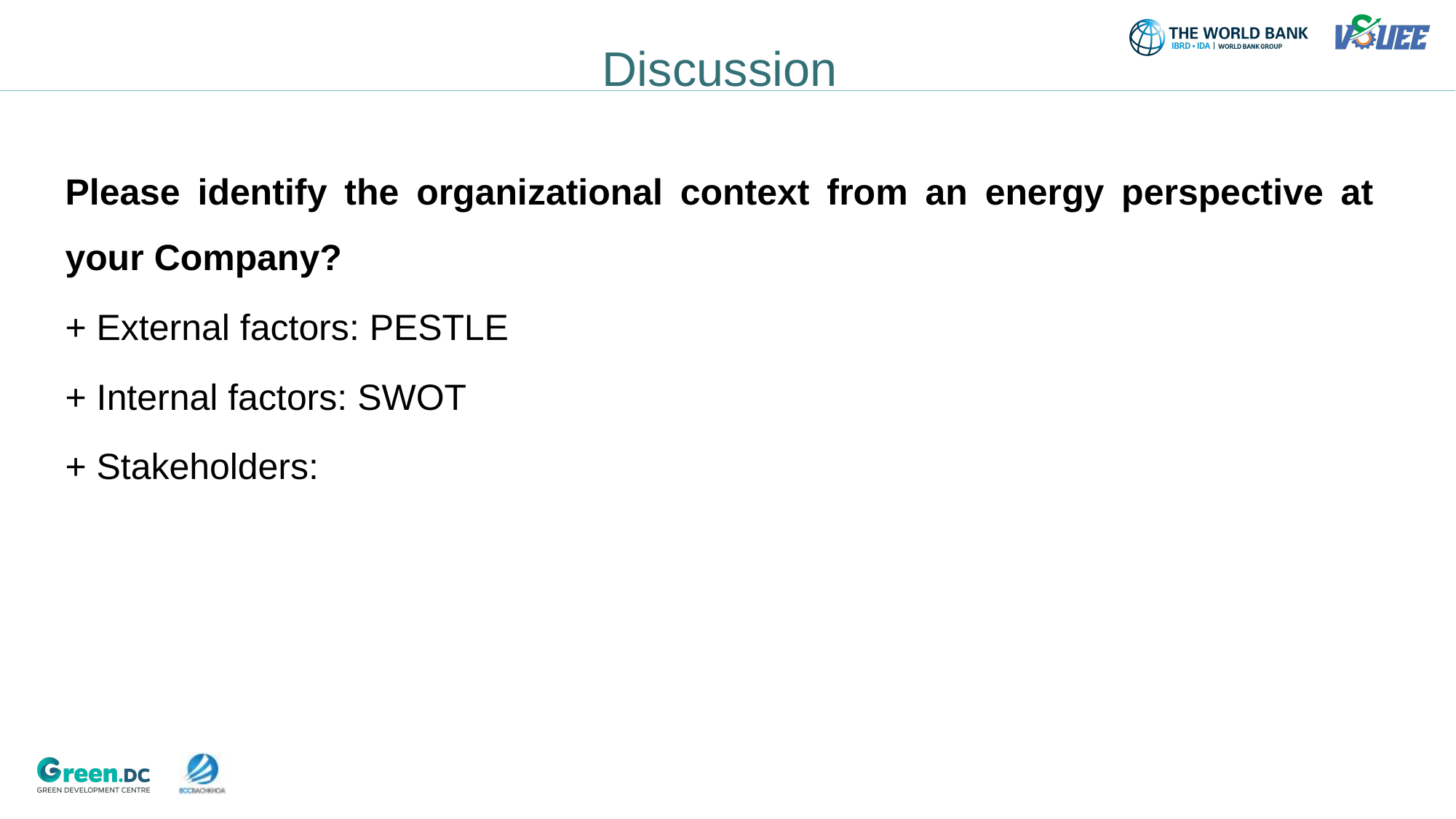

Discussion
Please identify the organizational context from an energy perspective at your Company?
+ External factors: PESTLE
+ Internal factors: SWOT
+ Stakeholders: